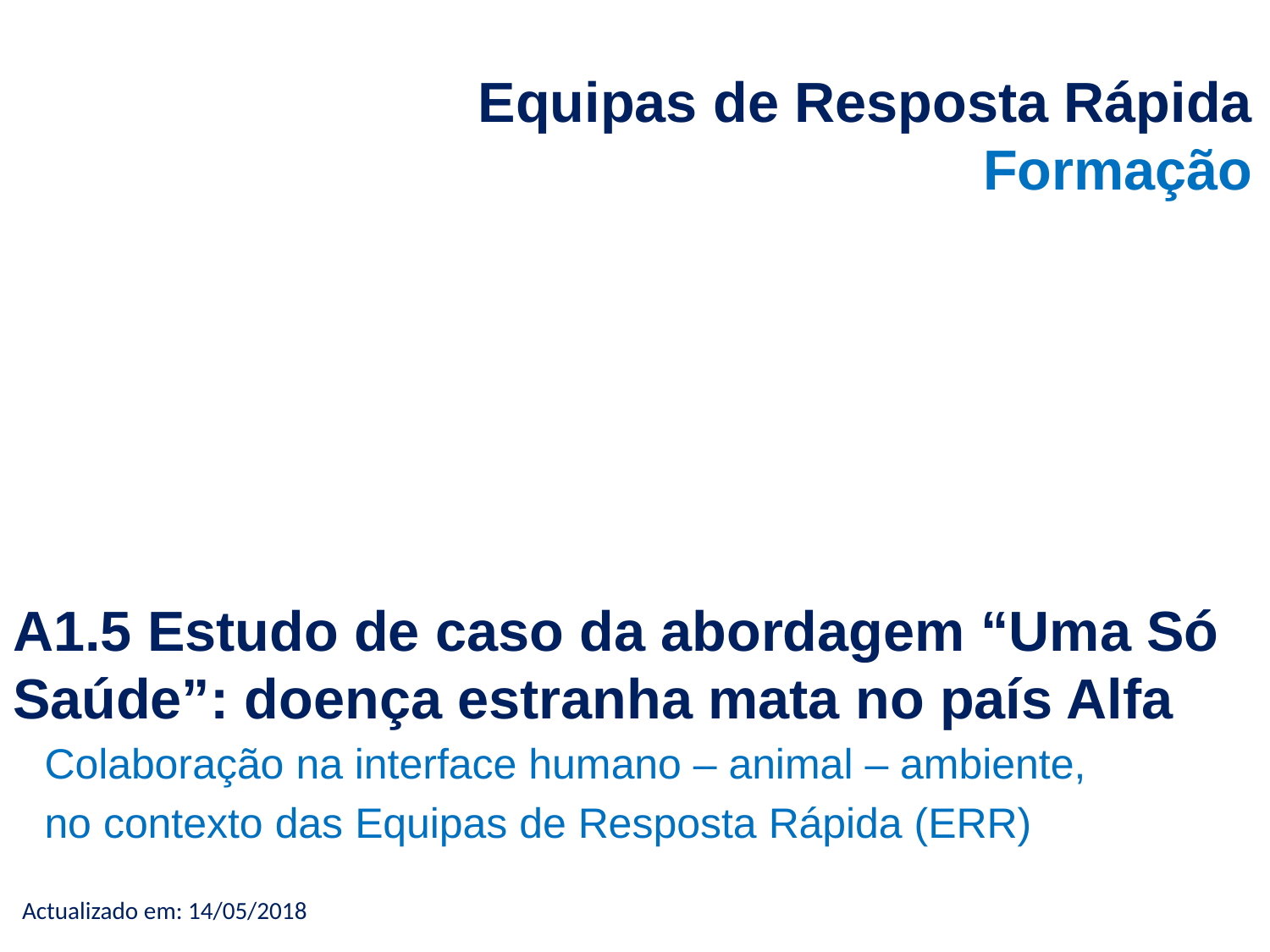

Equipas de Resposta Rápida
Formação
A1.5 Estudo de caso da abordagem “Uma Só Saúde”: doença estranha mata no país Alfa
Colaboração na interface humano – animal – ambiente,
no contexto das Equipas de Resposta Rápida (ERR)
Actualizado em: 14/05/2018